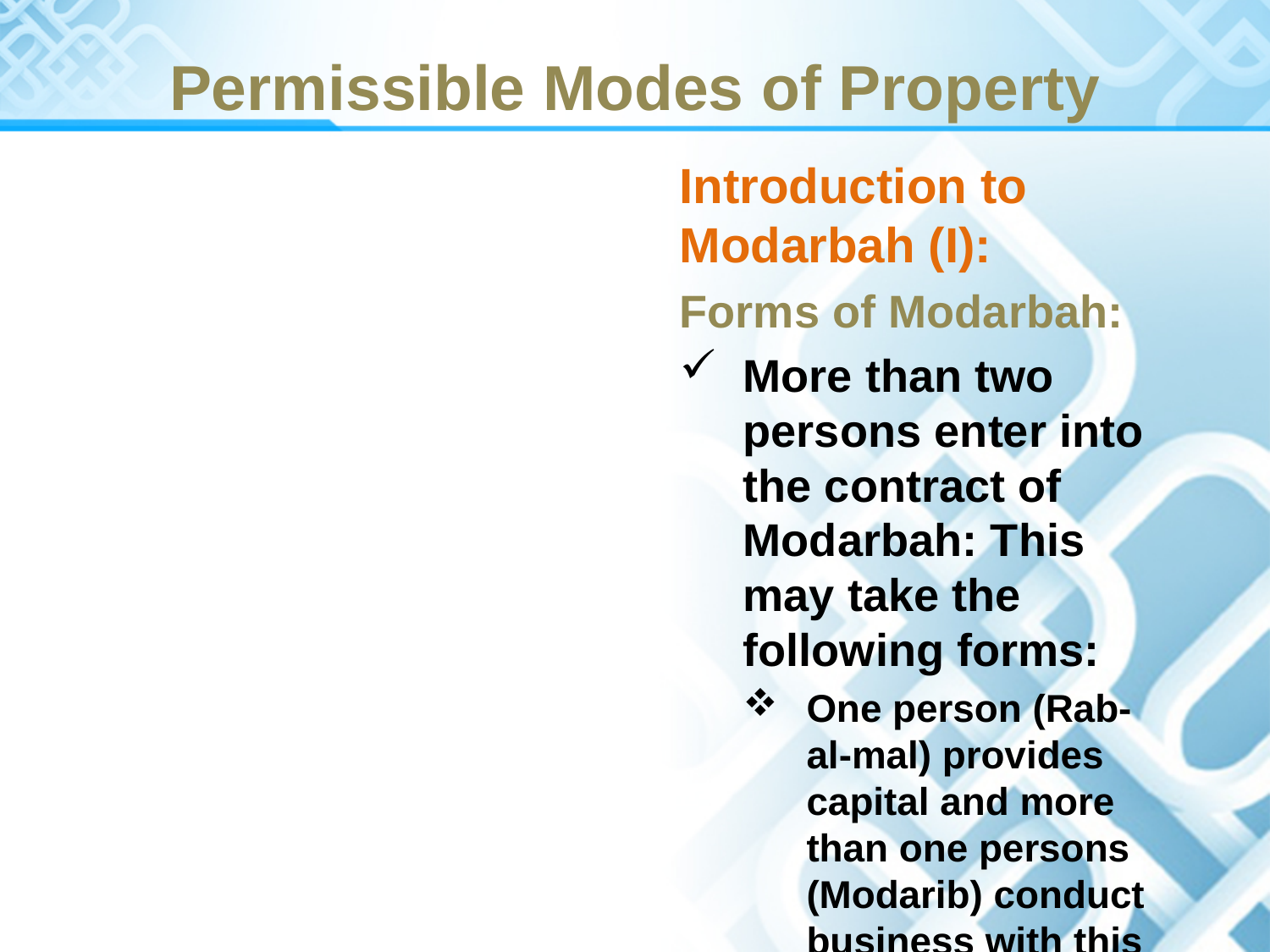

Permissible Modes of Property
Introduction to Modarbah (I):
Forms of Modarbah:
More than two persons enter into the contract of Modarbah: This may take the following forms:
One person (Rab-al-mal) provides capital and more than one persons (Modarib) conduct business with this capital.